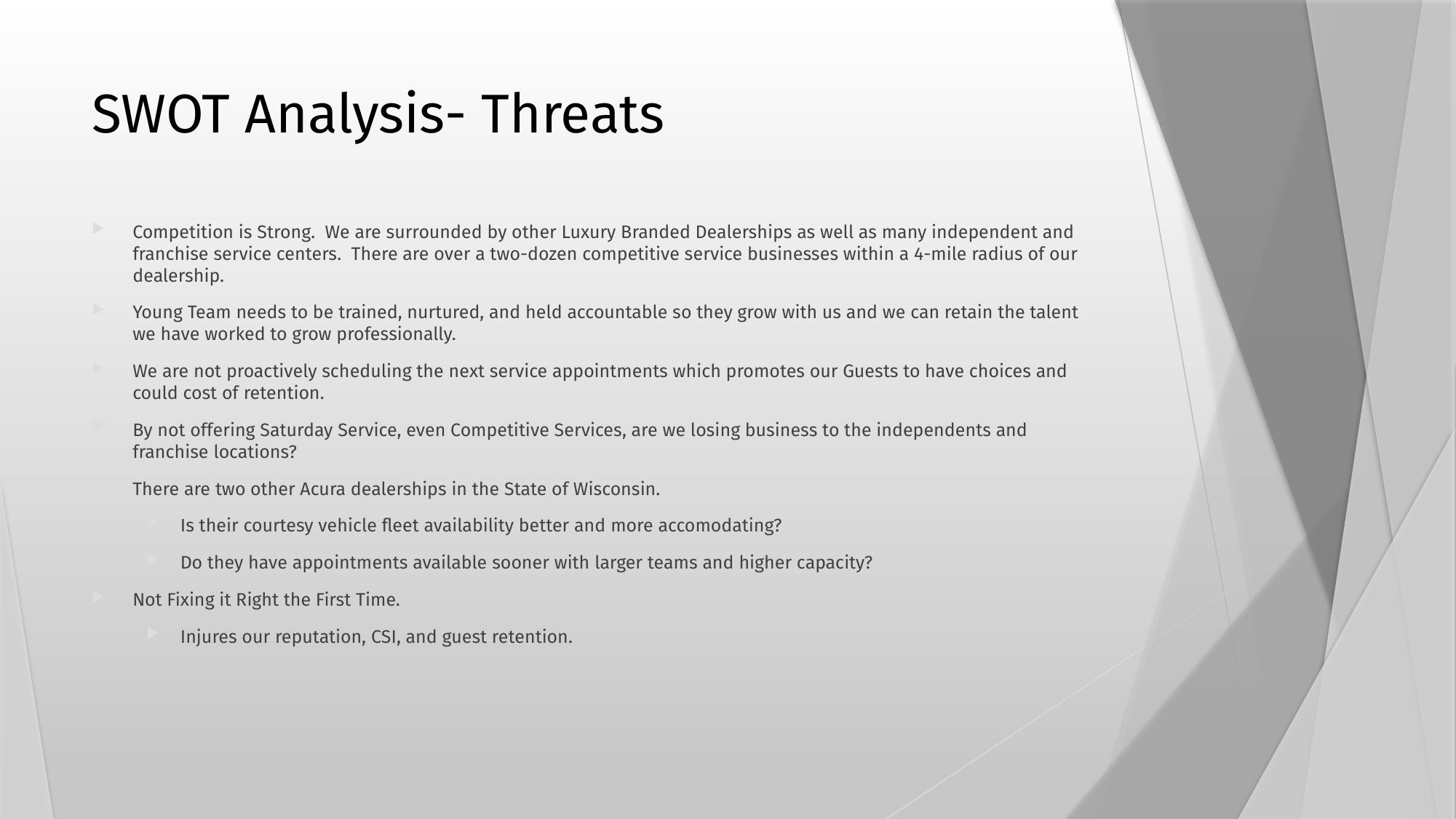

# SWOT Analysis- Threats
Competition is Strong.  We are surrounded by other Luxury Branded Dealerships as well as many independent and franchise service centers.  There are over a two-dozen competitive service businesses within a 4-mile radius of our dealership.
Young Team needs to be trained, nurtured, and held accountable so they grow with us and we can retain the talent we have worked to grow professionally.
We are not proactively scheduling the next service appointments which promotes our Guests to have choices and could cost of retention.
By not offering Saturday Service, even Competitive Services, are we losing business to the independents and franchise locations?
There are two other Acura dealerships in the State of Wisconsin.
Is their courtesy vehicle fleet availability better and more accomodating?
Do they have appointments available sooner with larger teams and higher capacity?
Not Fixing it Right the First Time.
Injures our reputation, CSI, and guest retention.